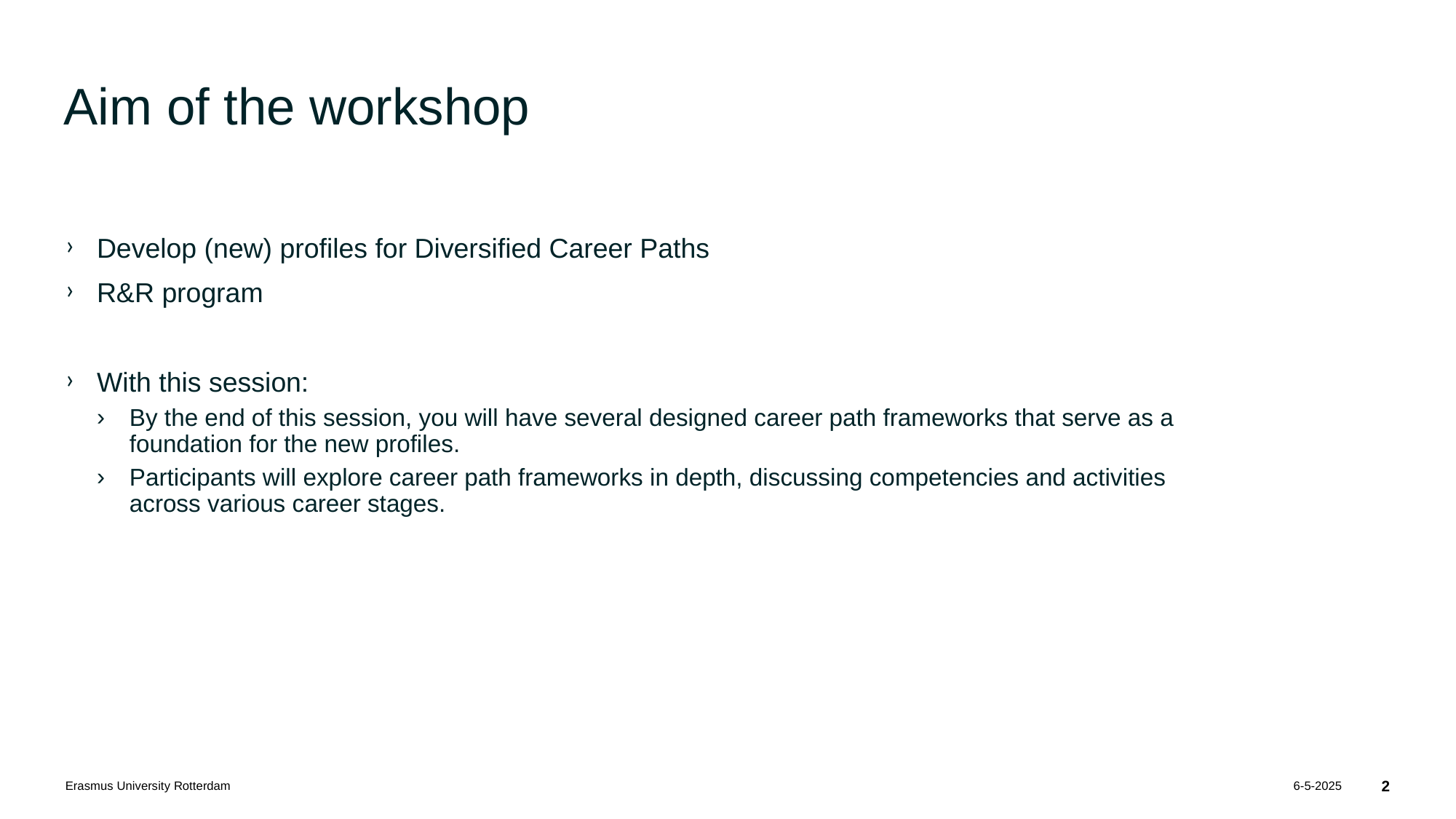

# Aim of the workshop
Develop (new) profiles for Diversified Career Paths
R&R program

With this session:
By the end of this session, you will have several designed career path frameworks that serve as a foundation for the new profiles.
Participants will explore career path frameworks in depth, discussing competencies and activities across various career stages.

Erasmus University Rotterdam
6-5-2025
2